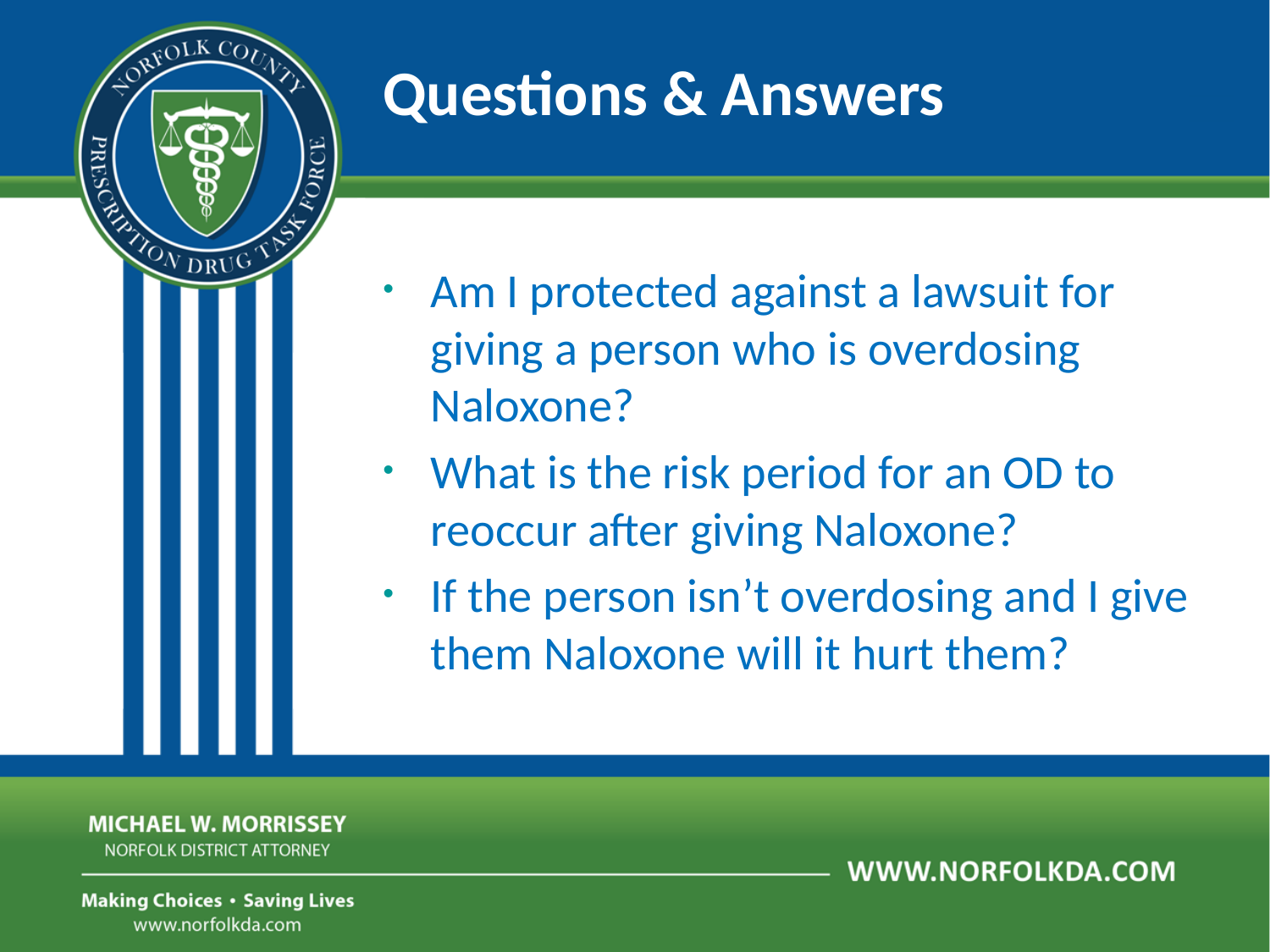

Questions & Answers
Am I protected against a lawsuit for giving a person who is overdosing Naloxone?
What is the risk period for an OD to reoccur after giving Naloxone?
If the person isn’t overdosing and I give them Naloxone will it hurt them?